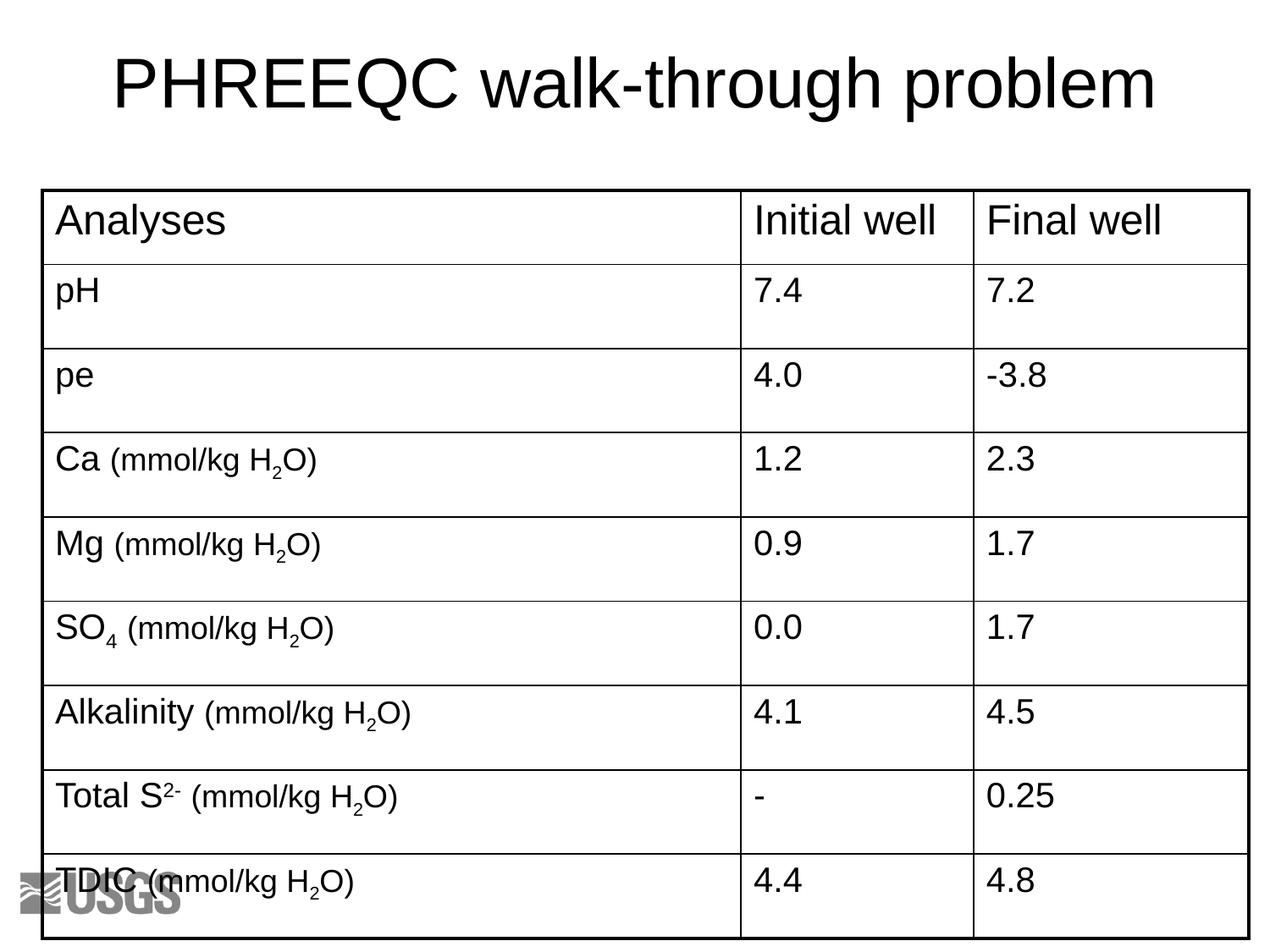

# PHREEQC walk-through problem
| Analyses | Initial well | Final well |
| --- | --- | --- |
| pH | 7.4 | 7.2 |
| pe | 4.0 | -3.8 |
| Ca (mmol/kg H2O) | 1.2 | 2.3 |
| Mg (mmol/kg H2O) | 0.9 | 1.7 |
| SO4 (mmol/kg H2O) | 0.0 | 1.7 |
| Alkalinity (mmol/kg H2O) | 4.1 | 4.5 |
| Total S2- (mmol/kg H2O) | - | 0.25 |
| TDIC (mmol/kg H2O) | 4.4 | 4.8 |